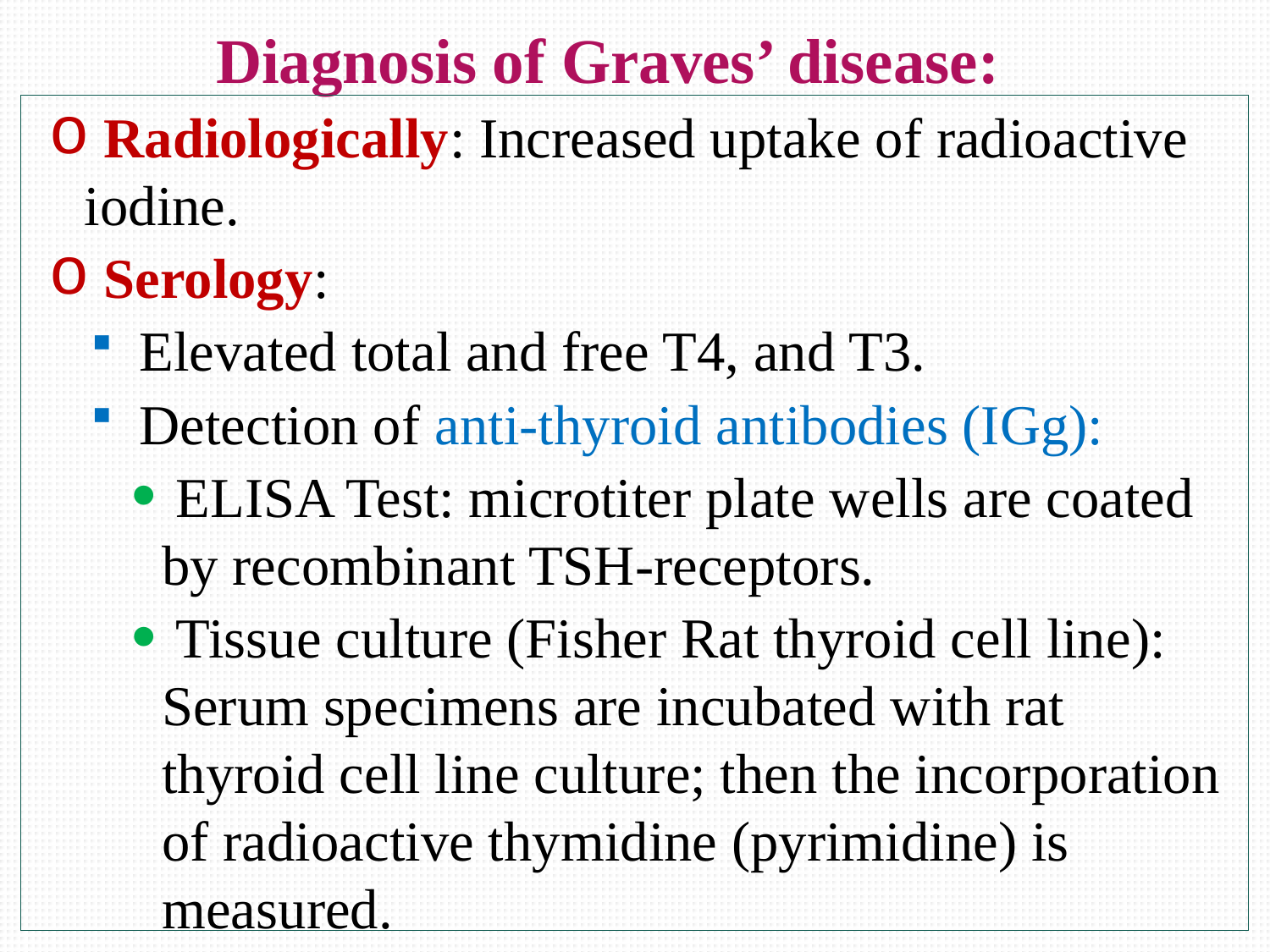

# Diagnosis of Graves’ disease:
 Radiologically: Increased uptake of radioactive iodine.
 Serology:
 Elevated total and free T4, and T3.
 Detection of anti-thyroid antibodies (IGg):
 ELISA Test: microtiter plate wells are coated by recombinant TSH-receptors.
 Tissue culture (Fisher Rat thyroid cell line): Serum specimens are incubated with rat thyroid cell line culture; then the incorporation of radioactive thymidine (pyrimidine) is measured.